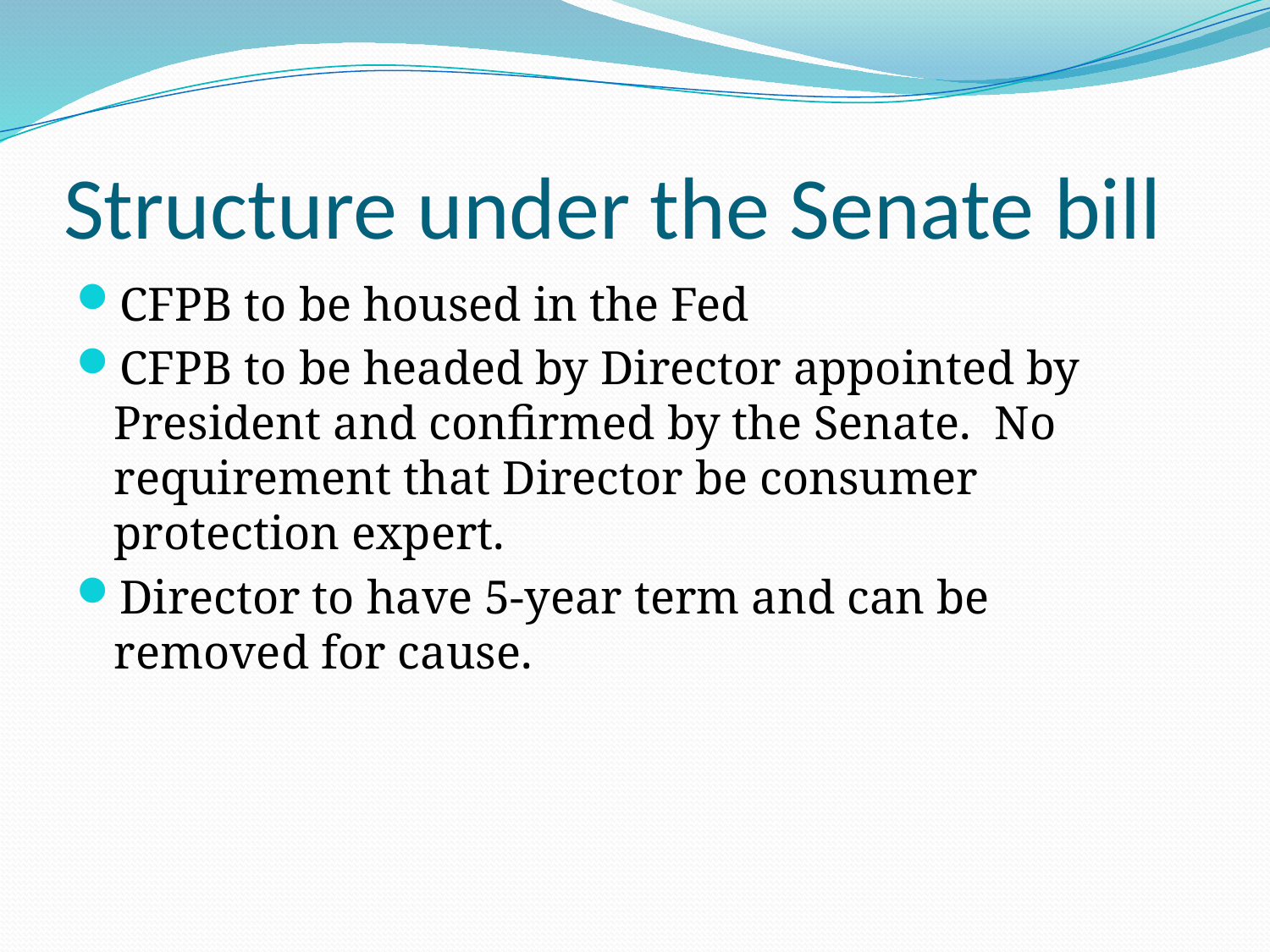

Structure under the Senate bill
CFPB to be housed in the Fed
CFPB to be headed by Director appointed by President and confirmed by the Senate.  No requirement that Director be consumer protection expert.
Director to have 5-year term and can be removed for cause.